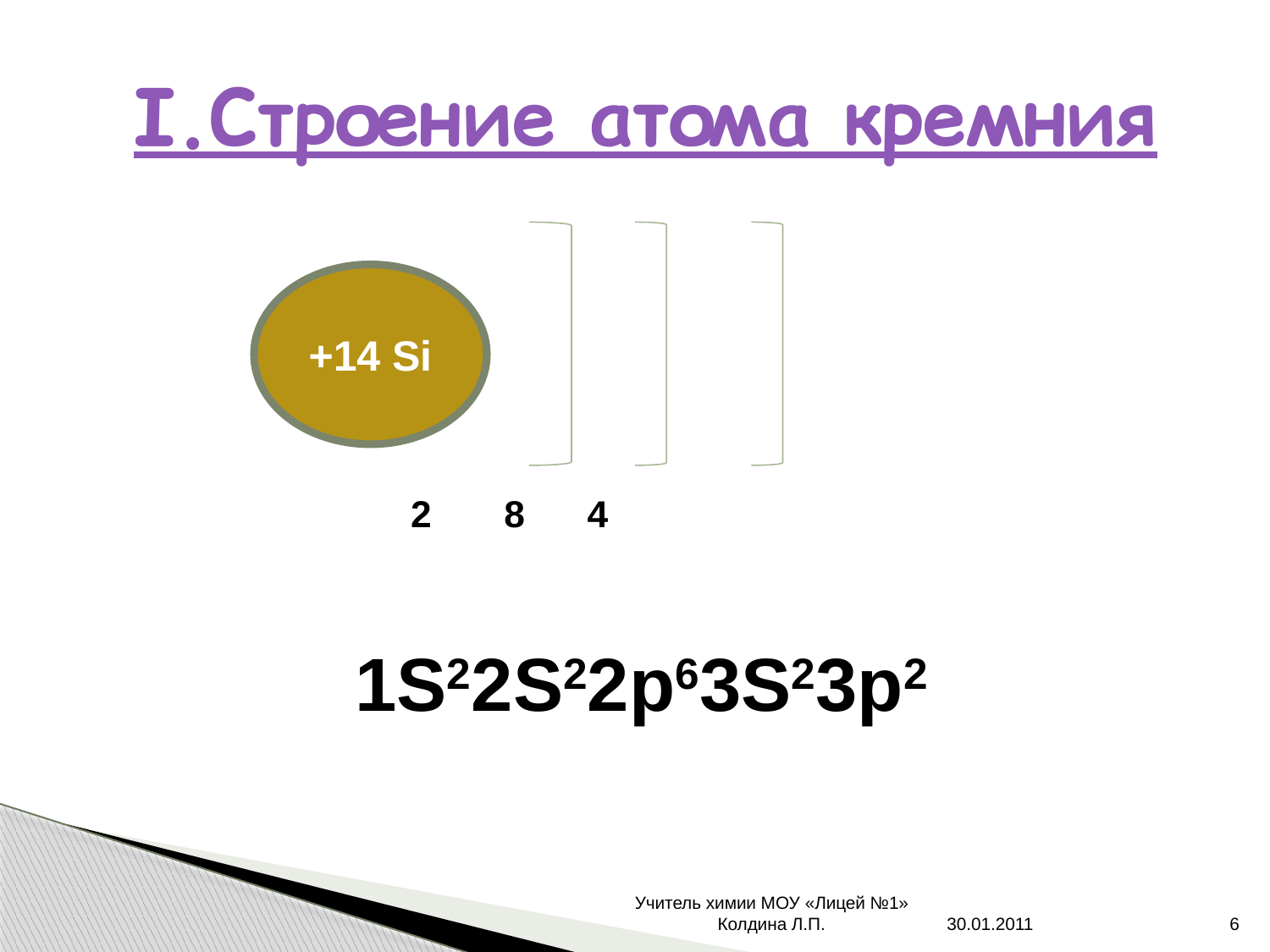

# I.Строение атома кремния

                               2       8      4

1S22S22p63S23p2

+14 Si
Учитель химии МОУ «Лицей №1» Колдина Л.П.
30.01.2011
6